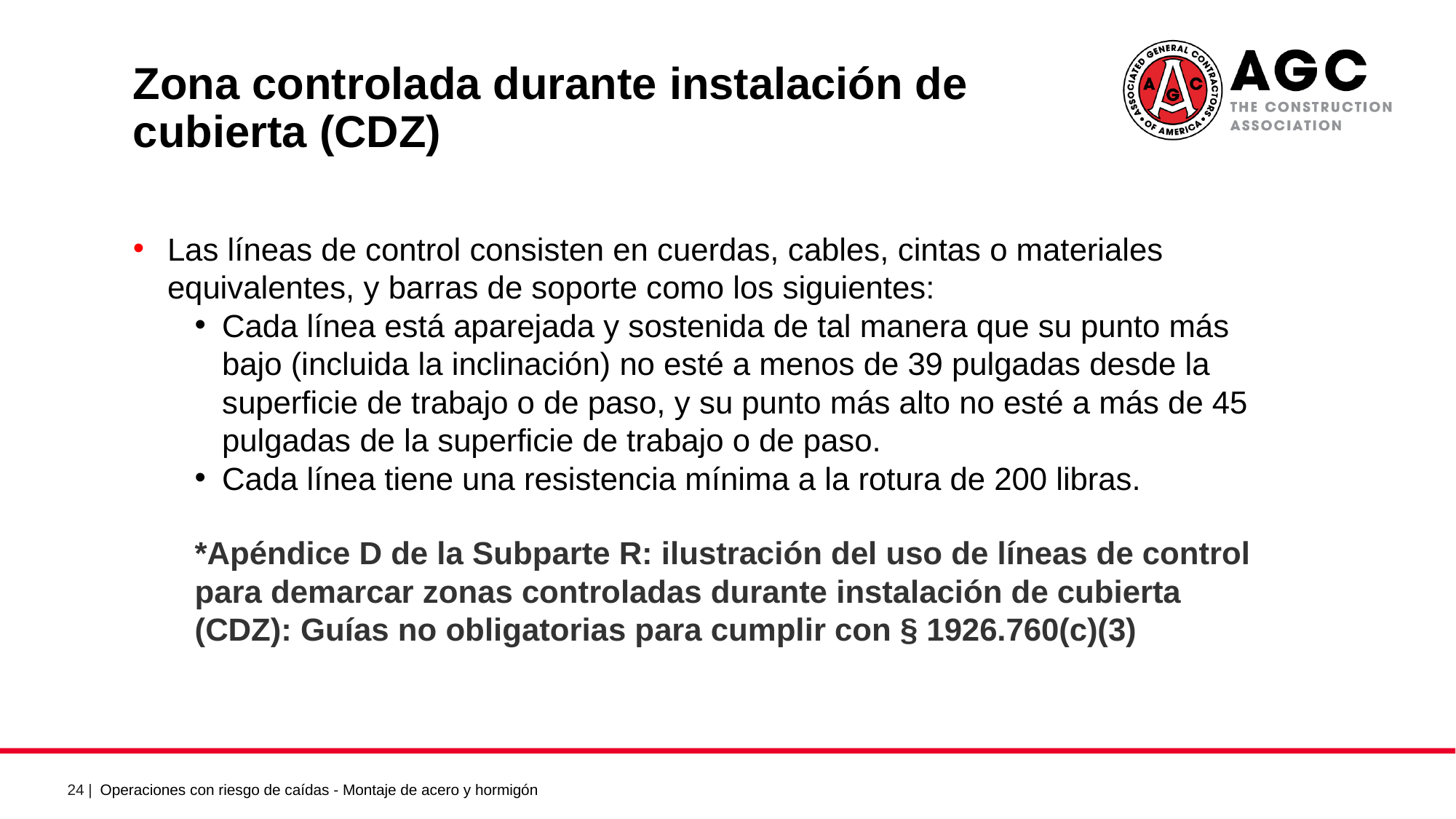

Zona controlada durante instalación de cubierta (CDZ) 3
Las líneas de control consisten en cuerdas, cables, cintas o materiales equivalentes, y barras de soporte como los siguientes:
Cada línea está aparejada y sostenida de tal manera que su punto más bajo (incluida la inclinación) no esté a menos de 39 pulgadas desde la superficie de trabajo o de paso, y su punto más alto no esté a más de 45 pulgadas de la superficie de trabajo o de paso.
Cada línea tiene una resistencia mínima a la rotura de 200 libras.
*Apéndice D de la Subparte R: ilustración del uso de líneas de control para demarcar zonas controladas durante instalación de cubierta (CDZ): Guías no obligatorias para cumplir con § 1926.760(c)(3)
Operaciones con riesgo de caídas - Montaje de acero y hormigón